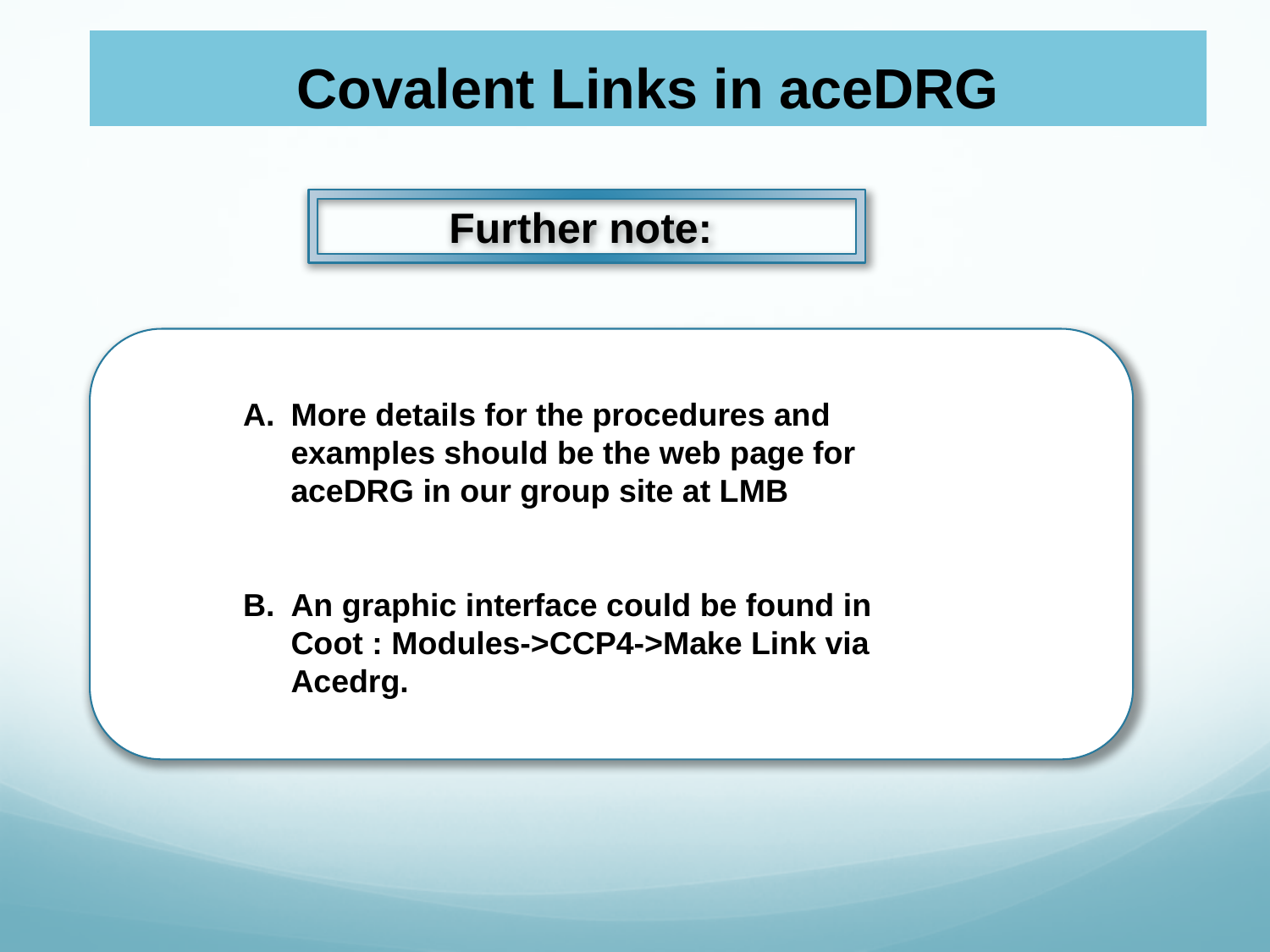

Covalent Links in aceDRG
Further note:

More details for the procedures and examples should be the web page for aceDRG in our group site at LMB

An graphic interface could be found in Coot : Modules->CCP4->Make Link via Acedrg.
We use small molecule structures in COD as the source for the values of bond lengths and angles.